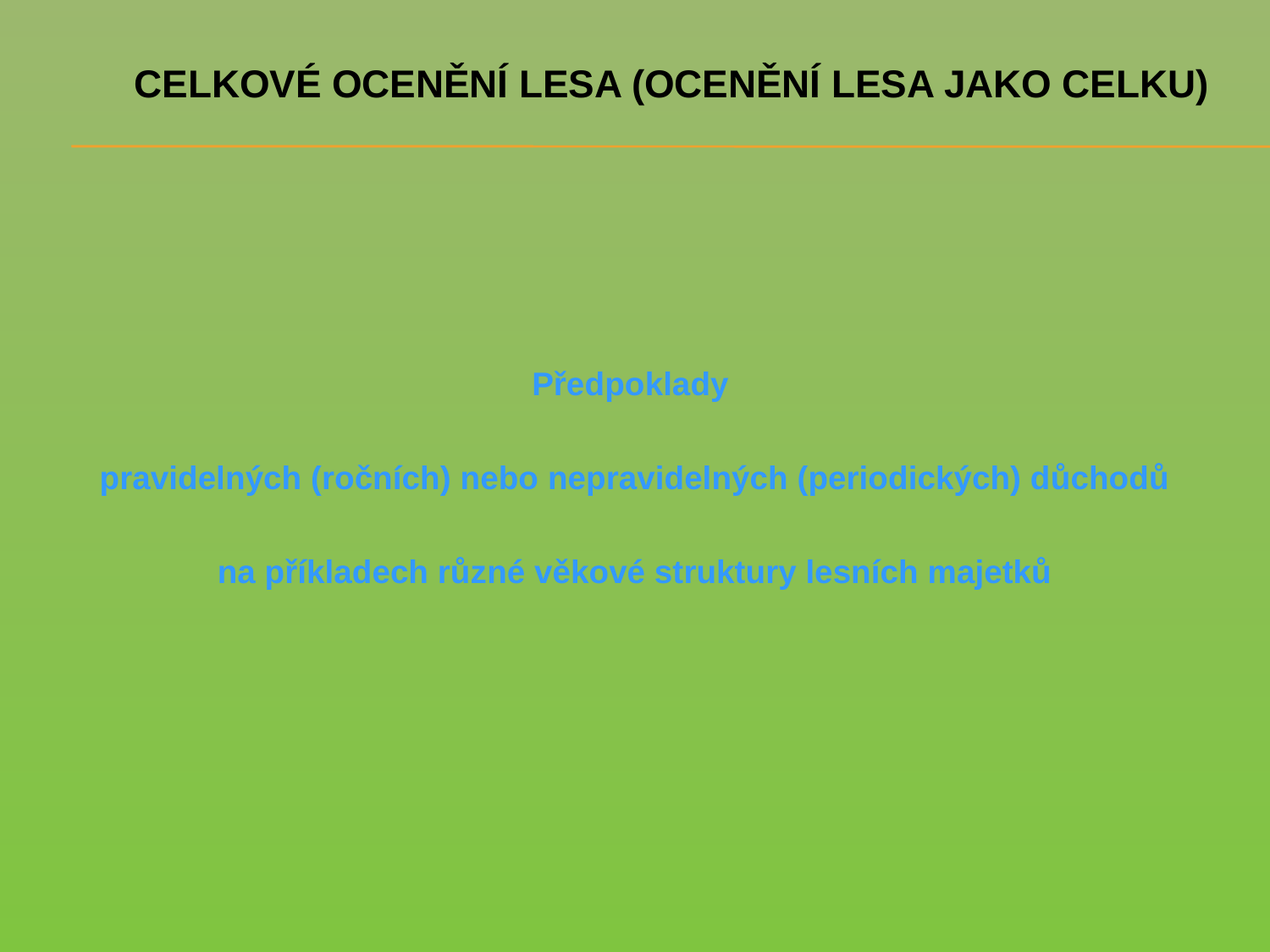

# CELKOVÉ OCENĚNÍ LESA (OCENĚNÍ LESA JAKO CELKU)

Předpoklady
pravidelných (ročních) nebo nepravidelných (periodických) důchodů
na příkladech různé věkové struktury lesních majetků